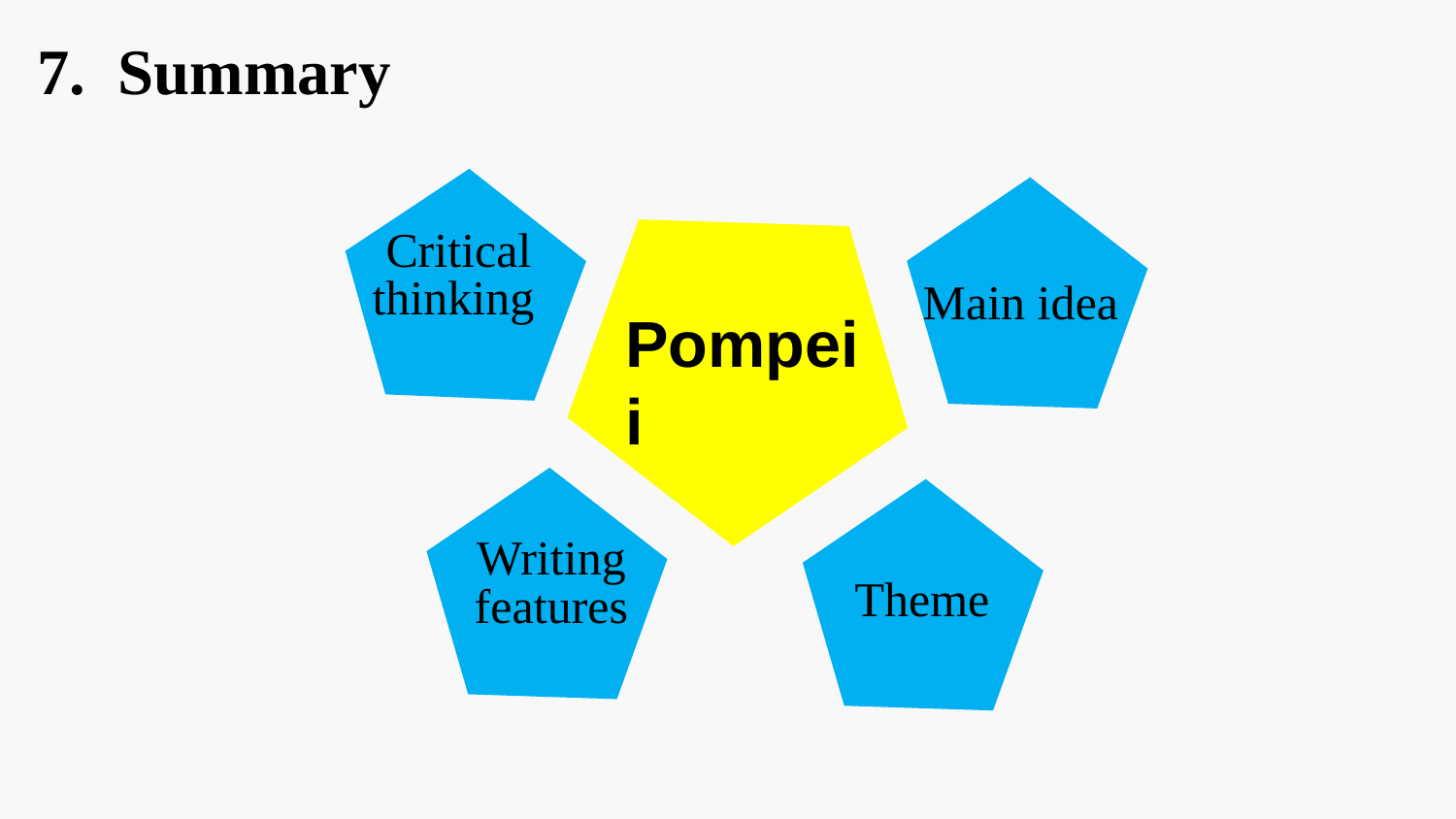

7.  Summary

 Critical   thinking

Main idea

 Pompeii

Writing features

 Theme